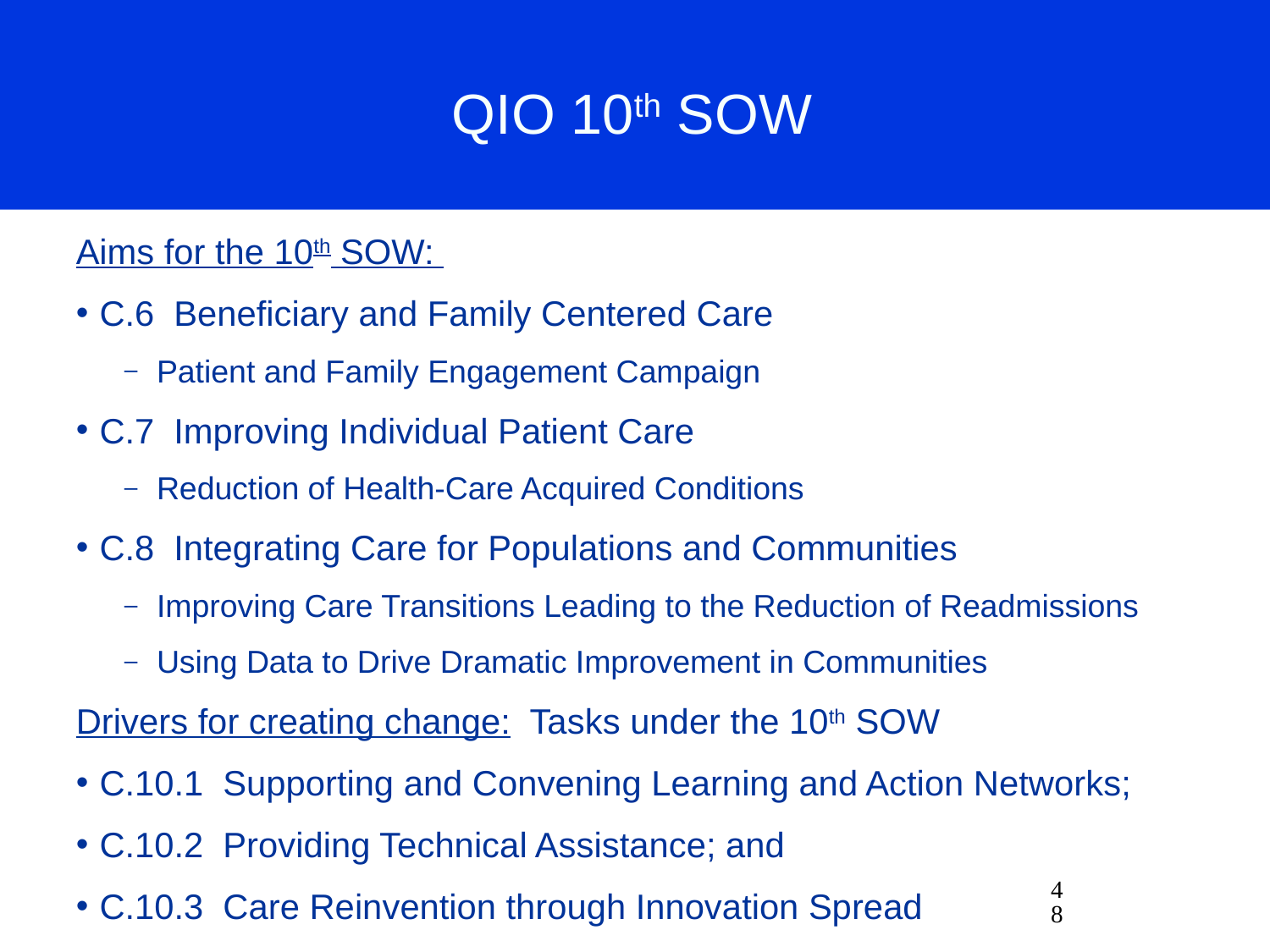

# QIO 10th SOW
Aims for the 10th SOW:
C.6  Beneficiary and Family Centered Care
Patient and Family Engagement Campaign
C.7  Improving Individual Patient Care
Reduction of Health-Care Acquired Conditions
C.8  Integrating Care for Populations and Communities
Improving Care Transitions Leading to the Reduction of Readmissions
Using Data to Drive Dramatic Improvement in Communities
Drivers for creating change:  Tasks under the 10th SOW
C.10.1  Supporting and Convening Learning and Action Networks;
C.10.2  Providing Technical Assistance; and
C.10.3  Care Reinvention through Innovation Spread

48